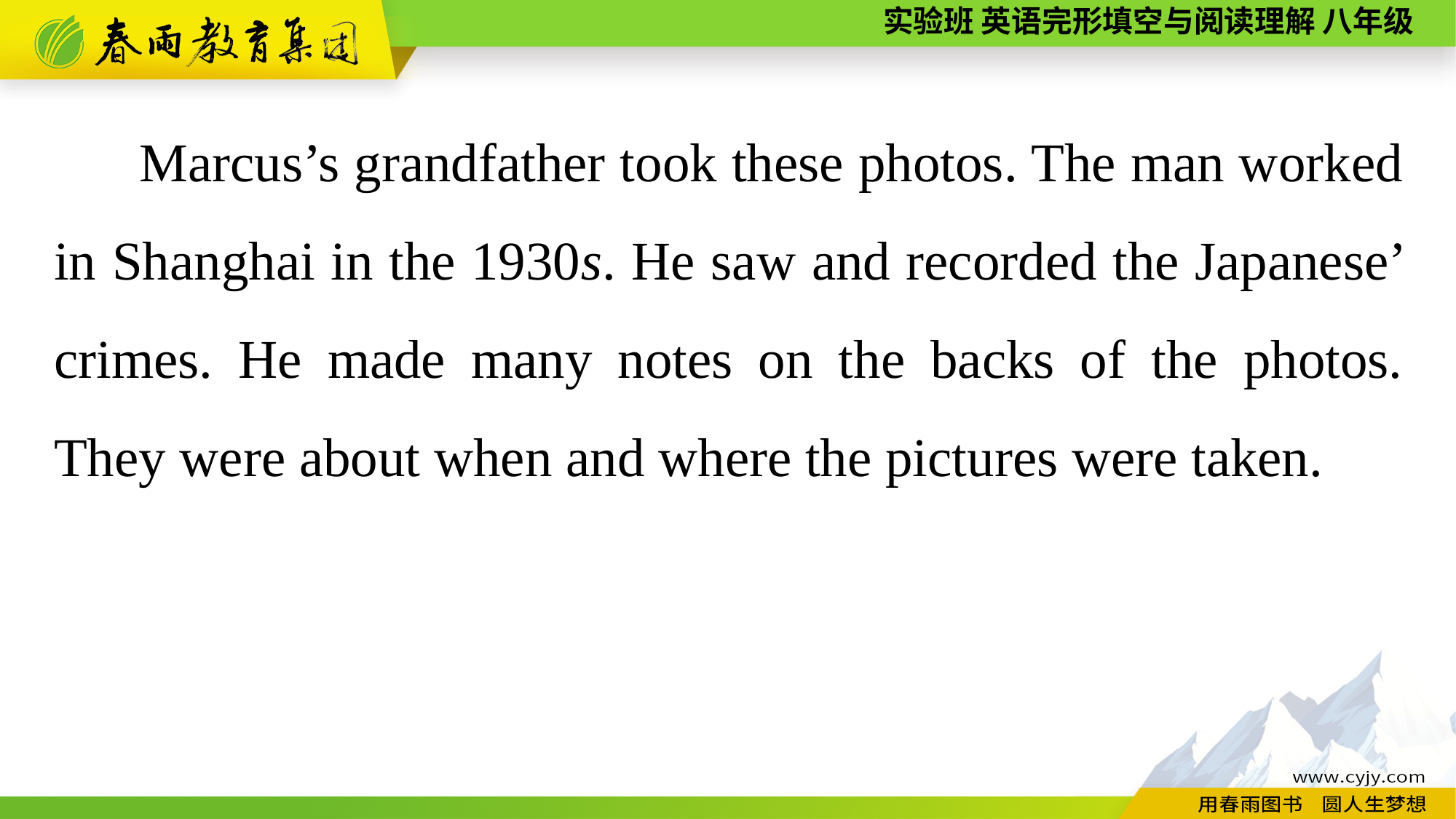

Marcus’s grandfather took these photos. The man worked in Shanghai in the 1930s. He saw and recorded the Japanese’ crimes. He made many notes on the backs of the photos. They were about when and where the pictures were taken.